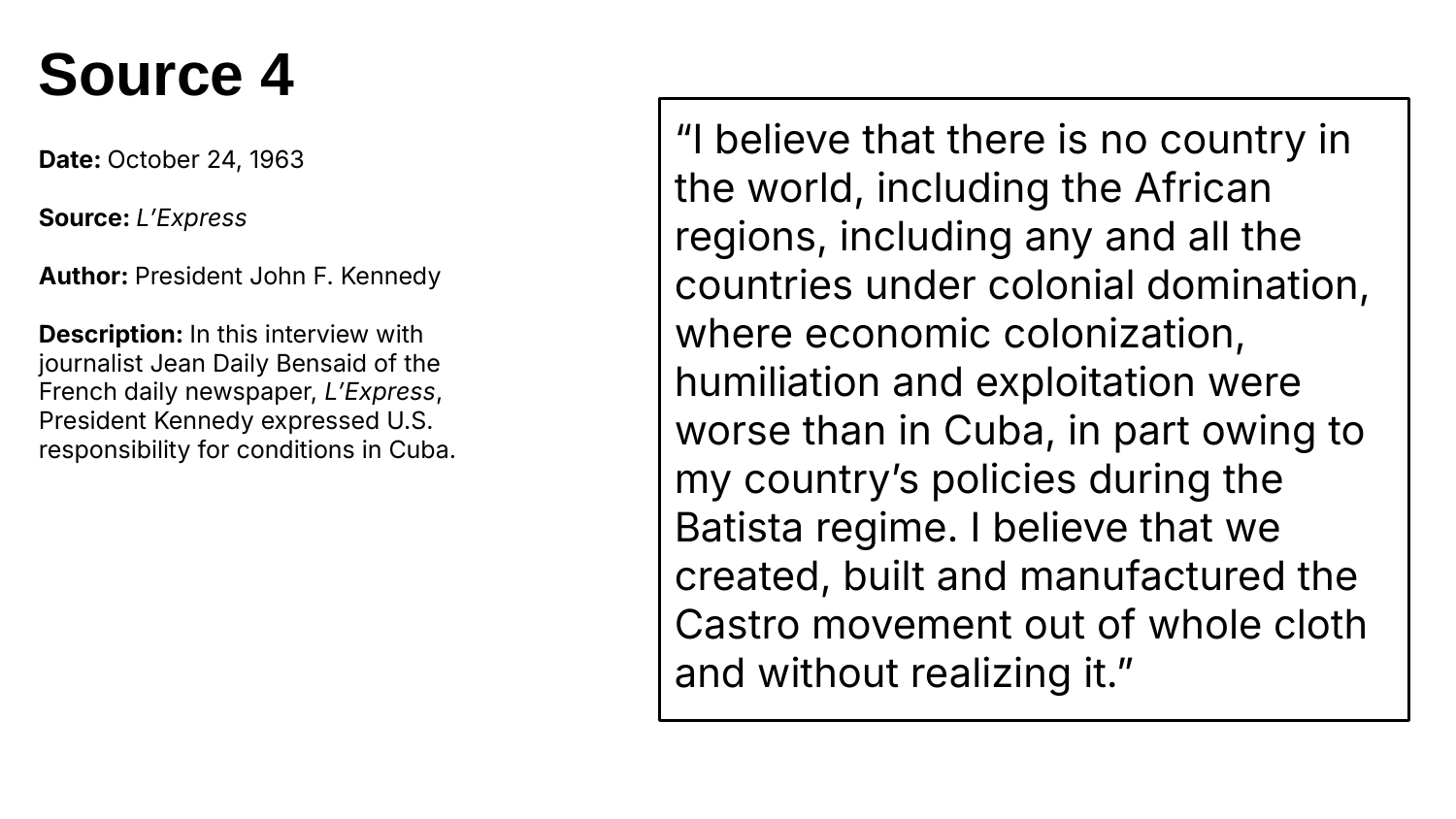

Source 4

Date: October 24, 1963

Source: L’Express

Author: President John F. Kennedy

Description: In this interview with journalist Jean Daily Bensaid of the French daily newspaper, L’Express, President Kennedy expressed U.S. responsibility for conditions in Cuba.

“I believe that there is no country in the world, including the African regions, including any and all the countries under colonial domination, where economic colonization, humiliation and exploitation were worse than in Cuba, in part owing to my country’s policies during the Batista regime. I believe that we created, built and manufactured the Castro movement out of whole cloth and without realizing it.”